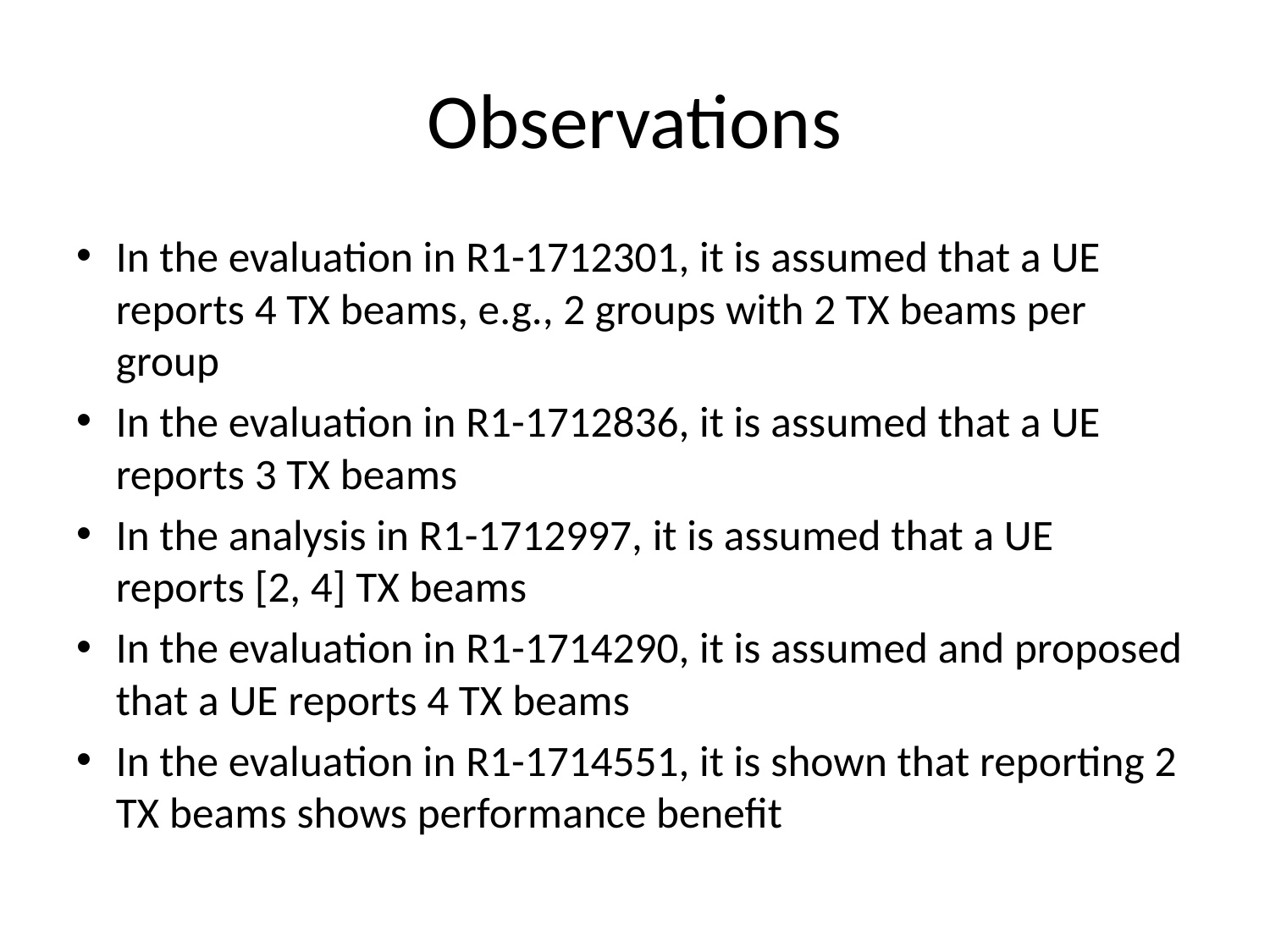

# Observations
In the evaluation in R1-1712301, it is assumed that a UE reports 4 TX beams, e.g., 2 groups with 2 TX beams per group
In the evaluation in R1-1712836, it is assumed that a UE reports 3 TX beams
In the analysis in R1-1712997, it is assumed that a UE reports [2, 4] TX beams
In the evaluation in R1-1714290, it is assumed and proposed that a UE reports 4 TX beams
In the evaluation in R1-1714551, it is shown that reporting 2 TX beams shows performance benefit